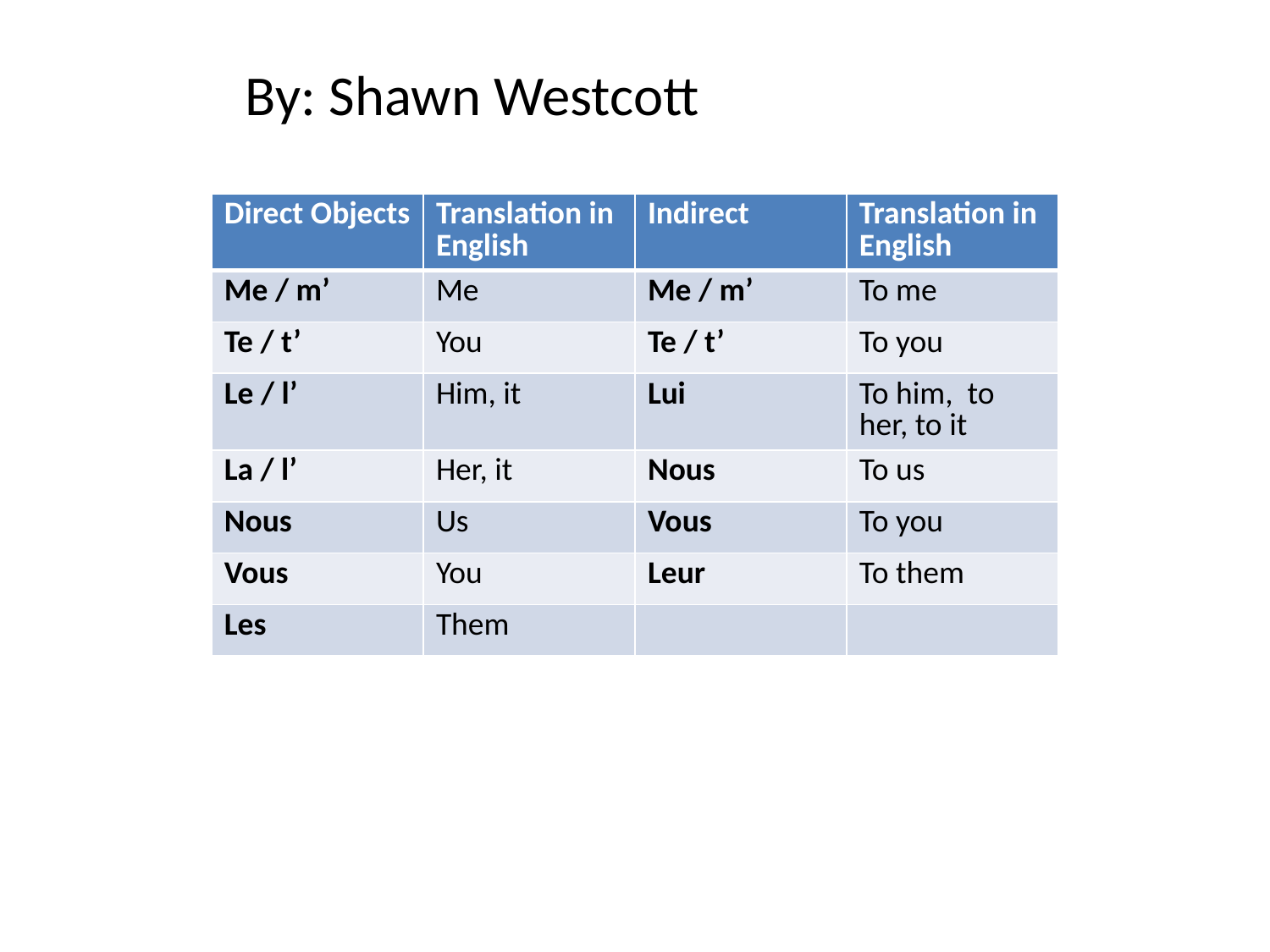

By: Shawn Westcott
| Direct Objects | Translation in English | Indirect | Translation in English |
| --- | --- | --- | --- |
| Me / m’ | Me | Me / m’ | To me |
| Te / t’ | You | Te / t’ | To you |
| Le / l’ | Him, it | Lui | To him, to her, to it |
| La / l’ | Her, it | Nous | To us |
| Nous | Us | Vous | To you |
| Vous | You | Leur | To them |
| Les | Them |  |  |